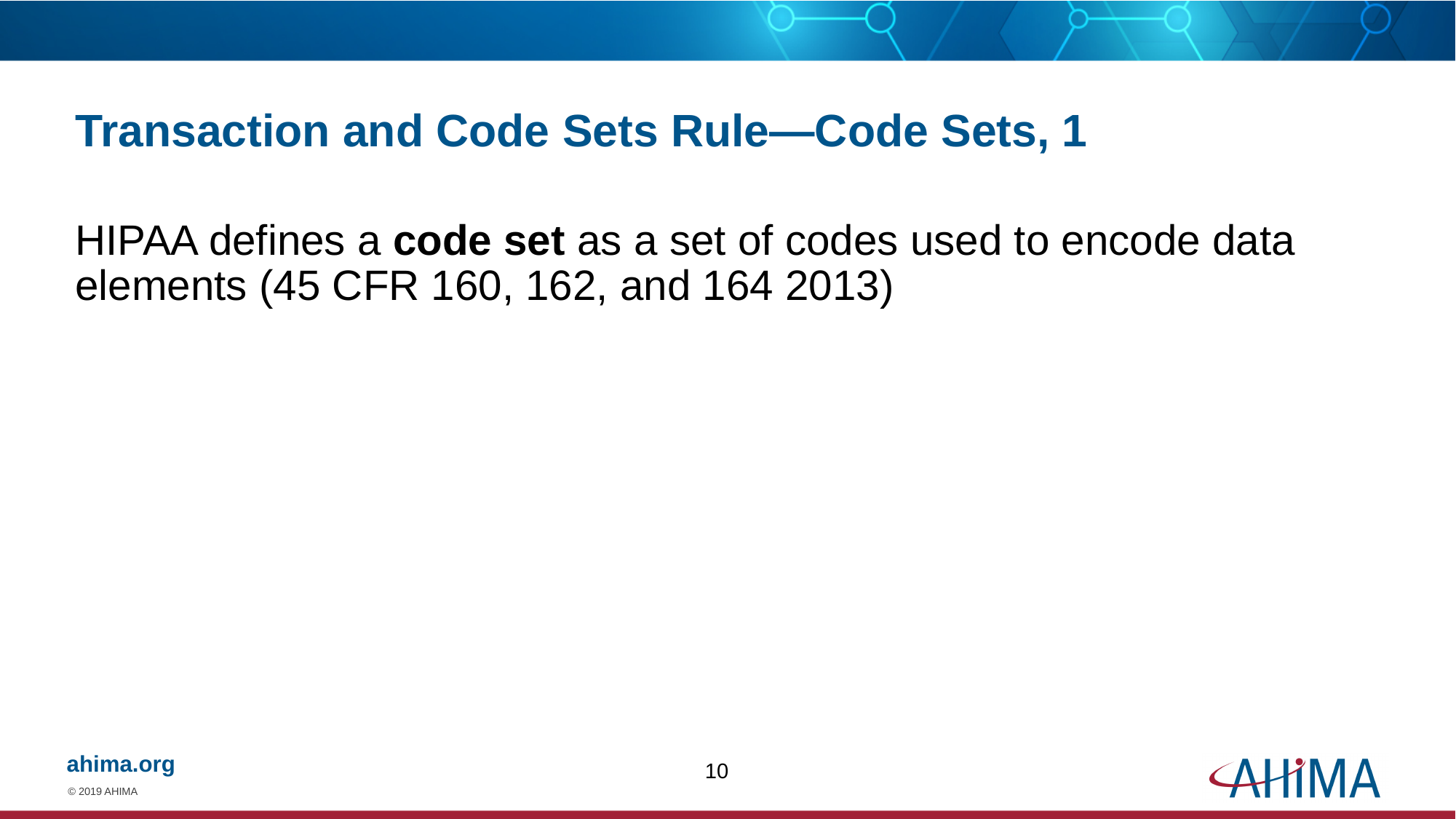

# Transaction and Code Sets Rule—Code Sets, 1
HIPAA defines a code set as a set of codes used to encode data elements (45 CFR 160, 162, and 164 2013)